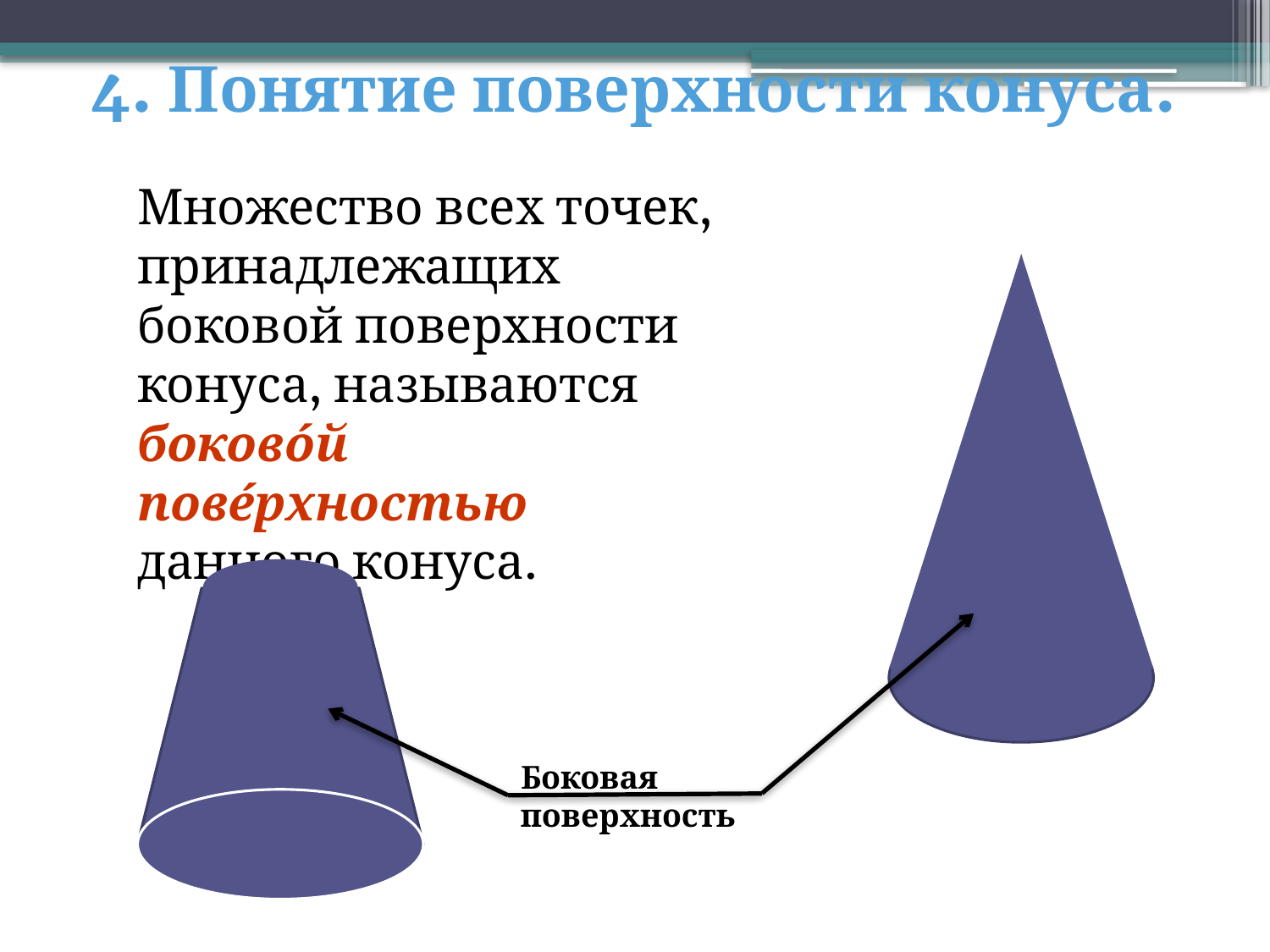

4. Понятие поверхности конуса.
   Множество всех точек, принадлежащих боковой поверхности конуса, называются боково́й пове́рхностью данного конуса.

Боковая поверхность